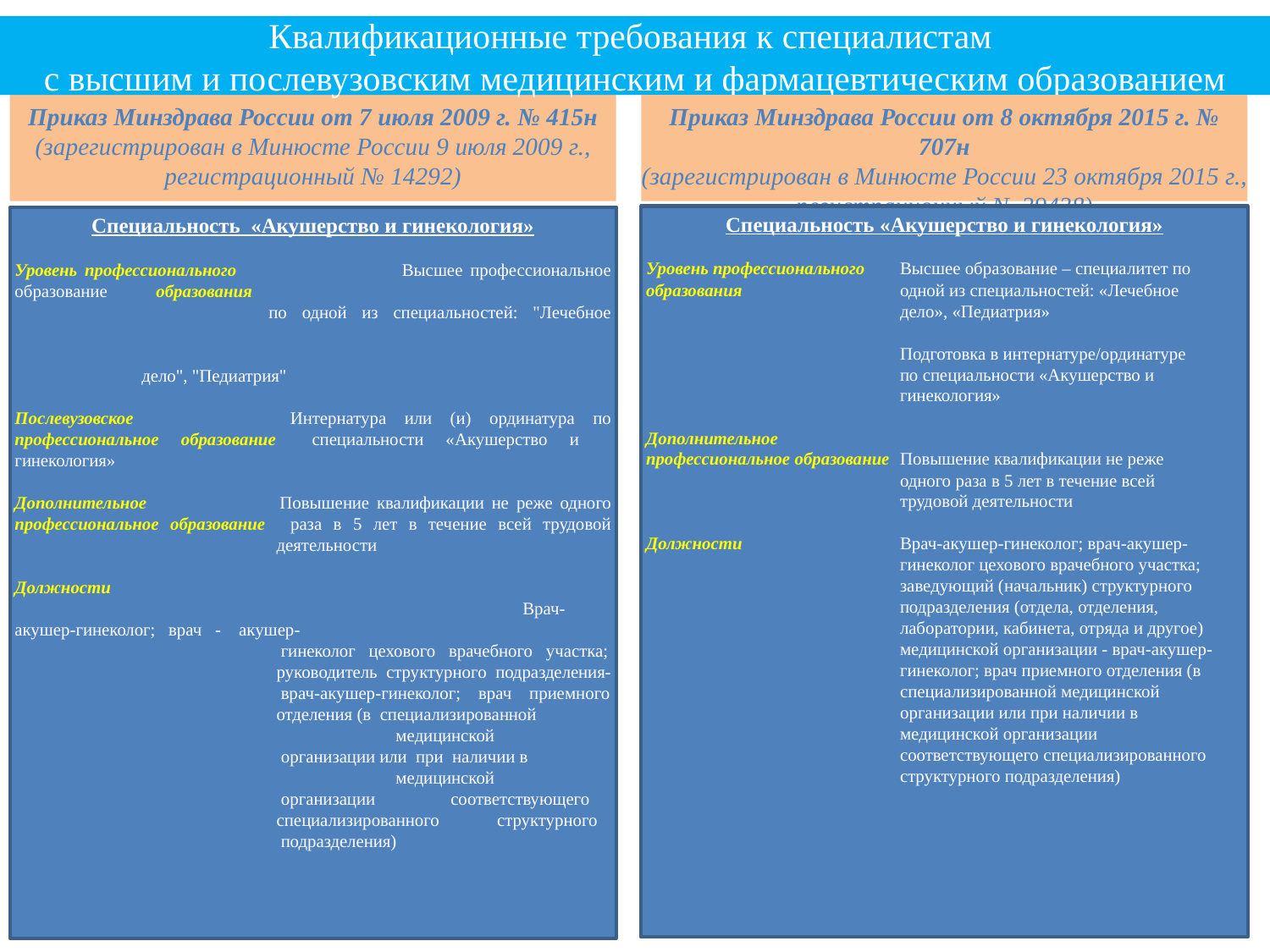

Квалификационные требования к специалистам
с высшим и послевузовским медицинским и фармацевтическим образованием
Приказ Минздрава России от 7 июля 2009 г. № 415н
(зарегистрирован в Минюсте России 9 июля 2009 г., регистрационный № 14292)
Приказ Минздрава России от 8 октября 2015 г. № 707н
(зарегистрирован в Минюсте России 23 октября 2015 г., регистрационный № 39438)
Специальность «Акушерство и гинекология»

Уровень профессионального	Высшее образование – специалитет по образования 		одной из специальностей: «Лечебное
 		дело», «Педиатрия»

		Подготовка в интернатуре/ординатуре 		по специальности «Акушерство и 		гинекология»

Дополнительное
профессиональное образование	Повышение квалификации не реже 		одного раза в 5 лет в течение всей 		трудовой деятельности

Должности 		Врач-акушер-гинеколог; врач-акушер-		гинеколог цехового врачебного участка; 		заведующий (начальник) структурного 		подразделения (отдела, отделения, 		лаборатории, кабинета, отряда и другое) 		медицинской организации - врач-акушер-		гинеколог; врач приемного отделения (в 		специализированной медицинской 		организации или при наличии в 			медицинской организации 			соответствующего специализированного 		структурного подразделения)

Специальность  «Акушерство и гинекология»

Уровень профессионального 		Высшее профессиональное образование образования 					по одной из специальностей: "Лечебное 									дело", "Педиатрия"

Послевузовское 	Интернатура или (и) ординатура по профессиональное образование 	специальности «Акушерство и 	гинекология»

Дополнительное 	Повышение квалификации не реже одного профессиональное образование 	раза в 5 лет в течение всей трудовой 	деятельности

Должности						Врач-акушер-гинеколог;   врач   -    акушер-
                              	 гинеколог   цехового   врачебного   участка;
                               	руководитель  структурного  подразделения-
                              	 врач-акушер-гинеколог;    врач    приемного
                               	отделения (в  специализированной 		медицинской
                              	 организации или  при  наличии в  		медицинской
                              	 организации                 соответствующего
                               	специализированного             структурного
                              	 подразделения)